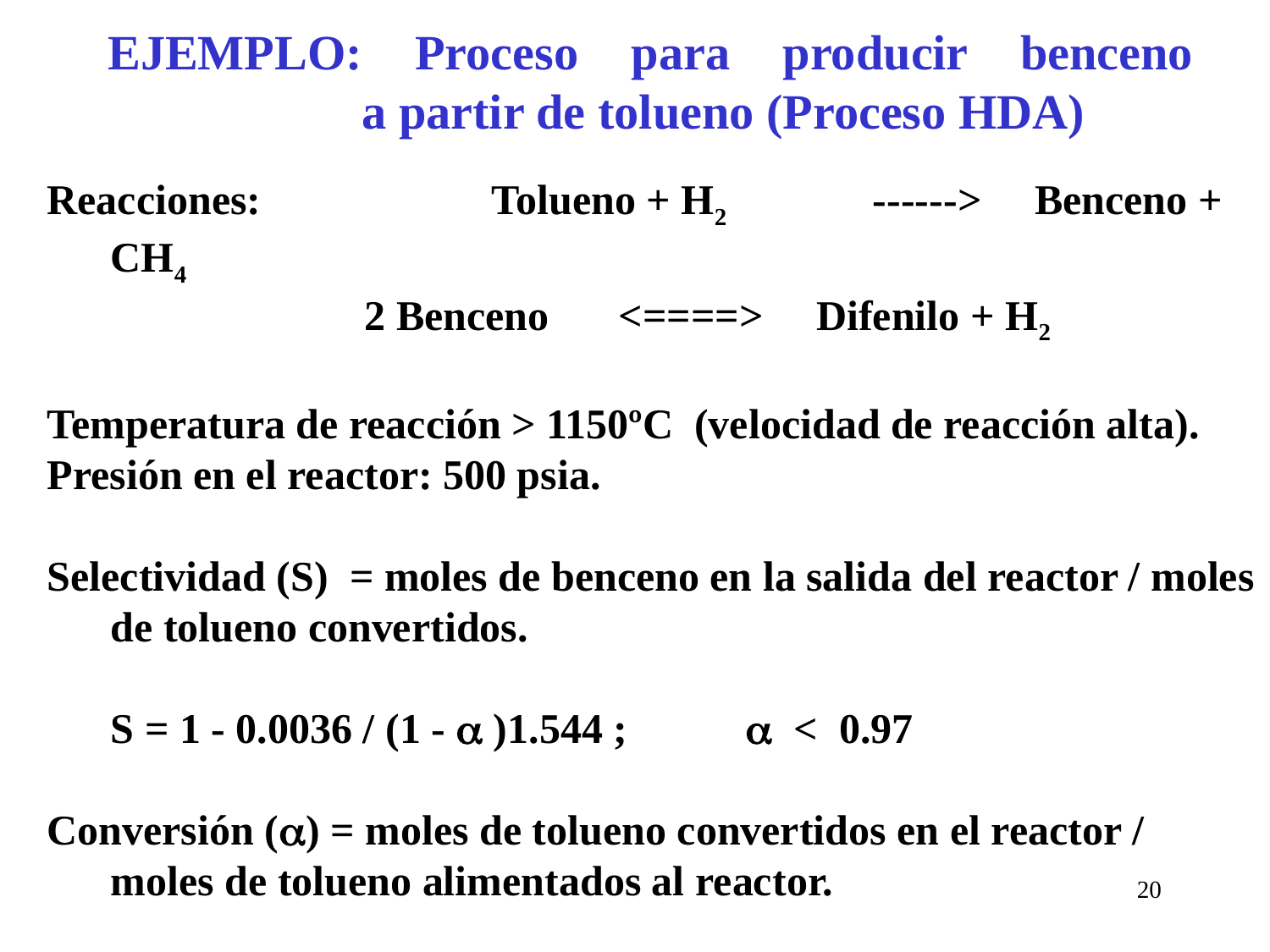

# EJEMPLO: Proceso para producir benceno a partir de tolueno (Proceso HDA)
Reacciones:		Tolueno + H2	 	------>     Benceno + CH4
			2 Benceno	<====>     Difenilo + H2

Temperatura de reacción > 1150ºC  (velocidad de reacción alta).
Presión en el reactor: 500 psia.

Selectividad (S)  = moles de benceno en la salida del reactor / moles de tolueno convertidos.

	S = 1 - 0.0036 / (1 - α )1.544 ;	α  <  0.97

Conversión (α) = moles de tolueno convertidos en el reactor / moles de tolueno alimentados al reactor.

Fase gas y no se utilizan catalizadores.
20